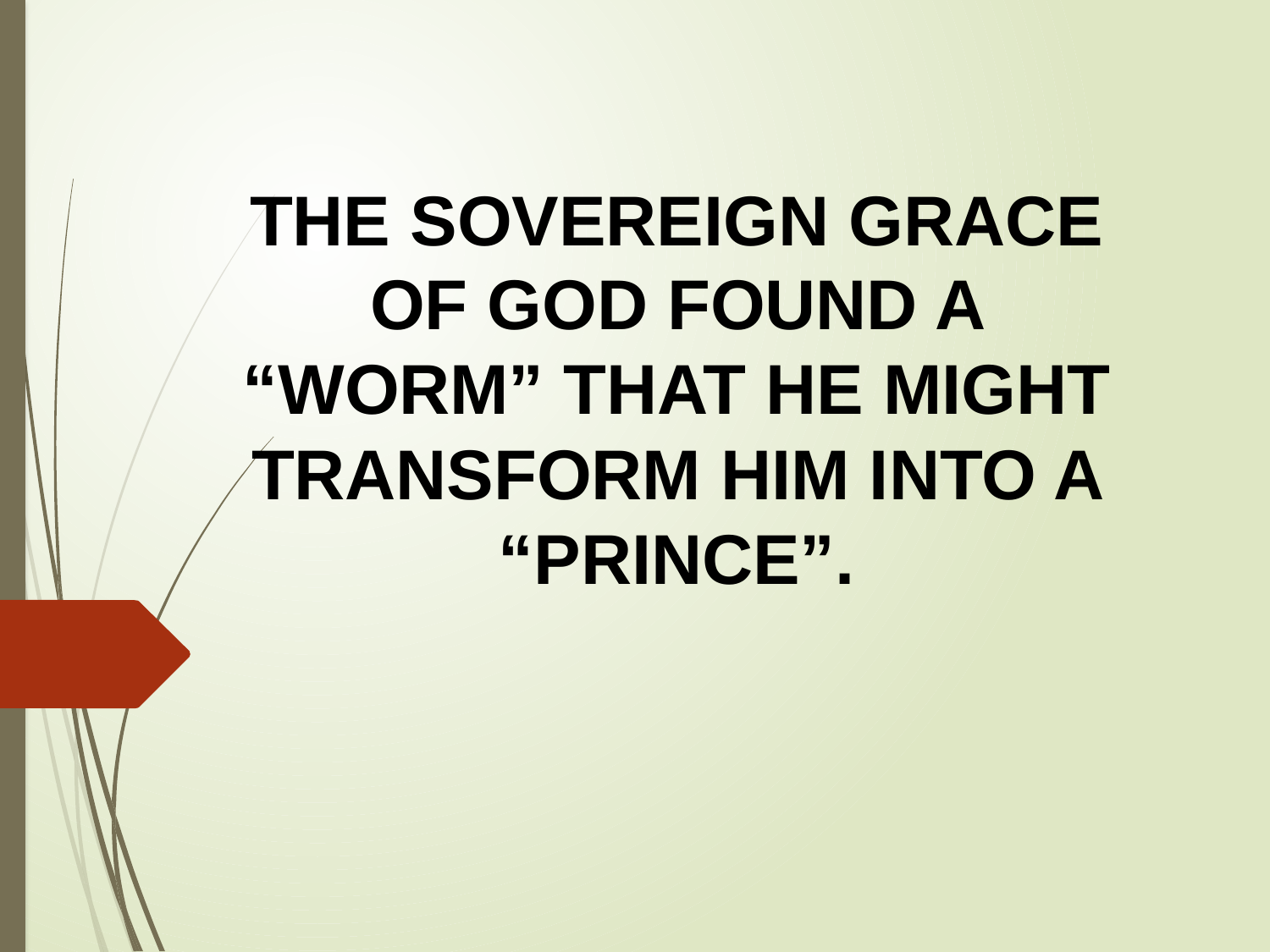

THE SOVEREIGN GRACE OF GOD FOUND A “WORM” THAT HE MIGHT TRANSFORM HIM INTO A “PRINCE”.